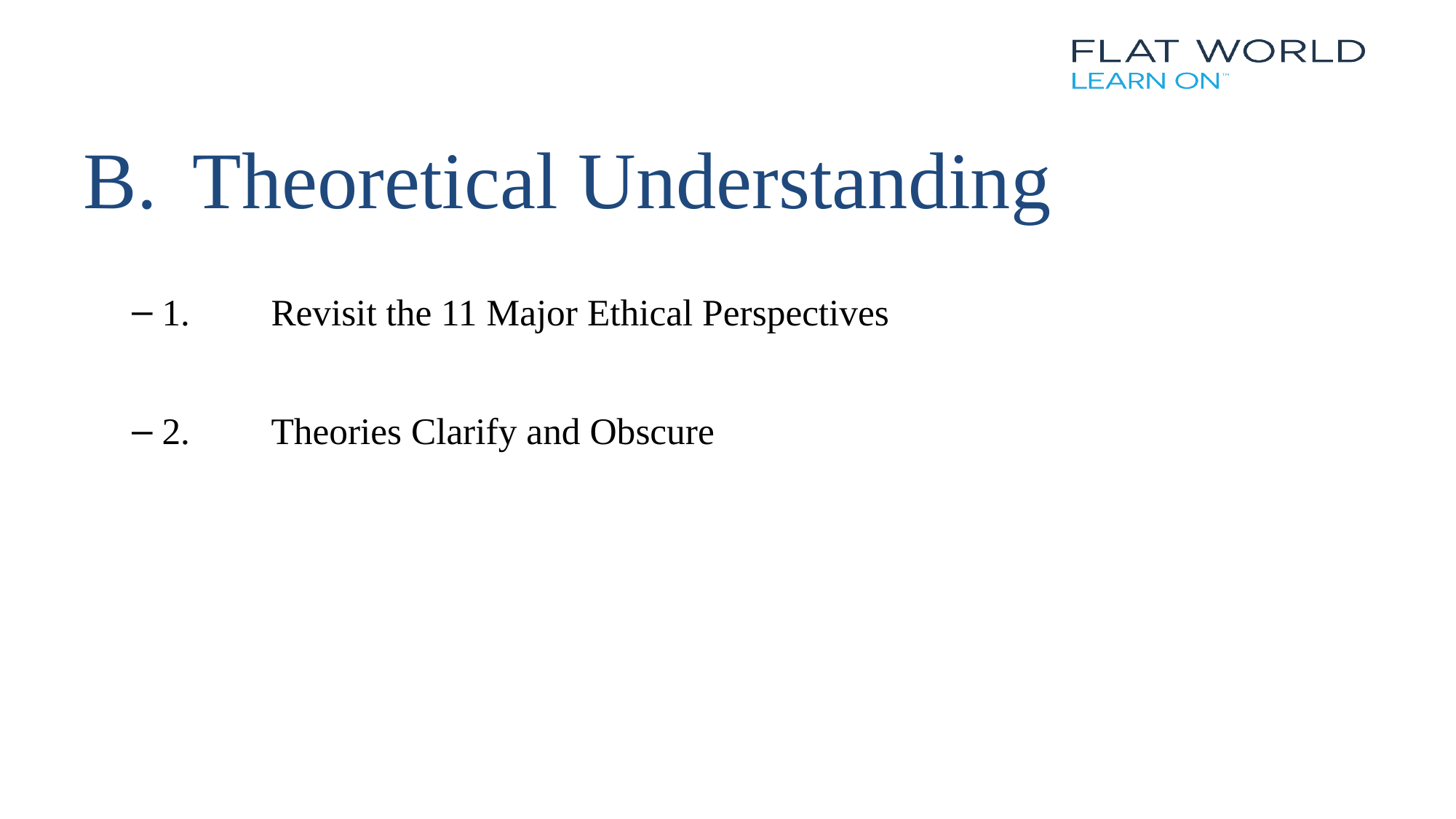

# B.	Theoretical Understanding
1.	Revisit the 11 Major Ethical Perspectives

2.	Theories Clarify and Obscure